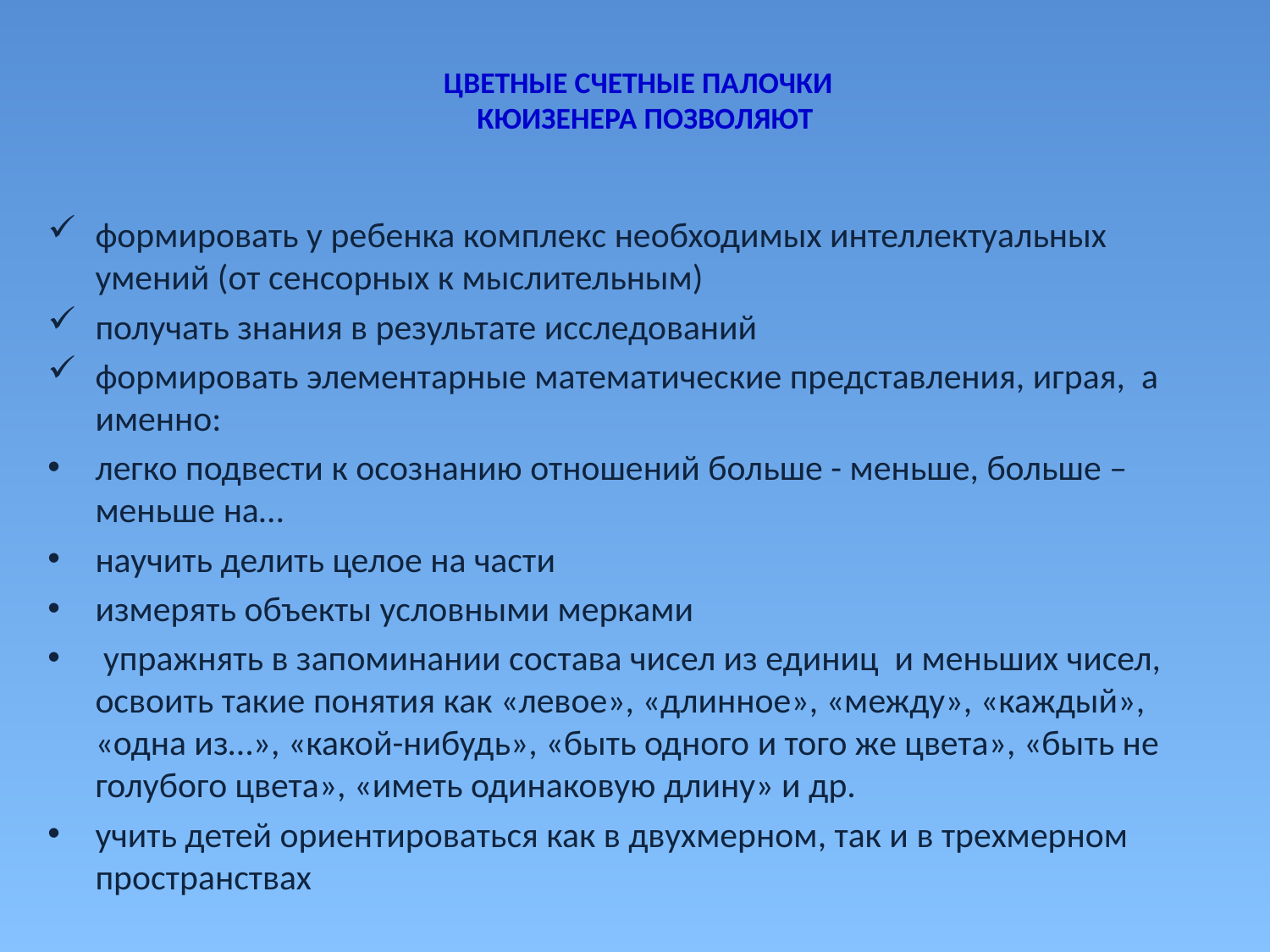

# ЦВЕТНЫЕ СЧЕТНЫЕ ПАЛОЧКИ КЮИЗЕНЕРА ПОЗВОЛЯЮТ
формировать у ребенка комплекс необходимых интеллектуальных умений (от сенсорных к мыслительным)
получать знания в результате исследований
формировать элементарные математические представления, играя,  а именно:
легко подвести к осознанию отношений больше - меньше, больше – меньше на…
научить делить целое на части
измерять объекты условными мерками
 упражнять в запоминании состава чисел из единиц  и меньших чисел, освоить такие понятия как «левое», «длинное», «между», «каждый», «одна из…», «какой-нибудь», «быть одного и того же цвета», «быть не голубого цвета», «иметь одинаковую длину» и др.
учить детей ориентироваться как в двухмерном, так и в трехмерном пространствах